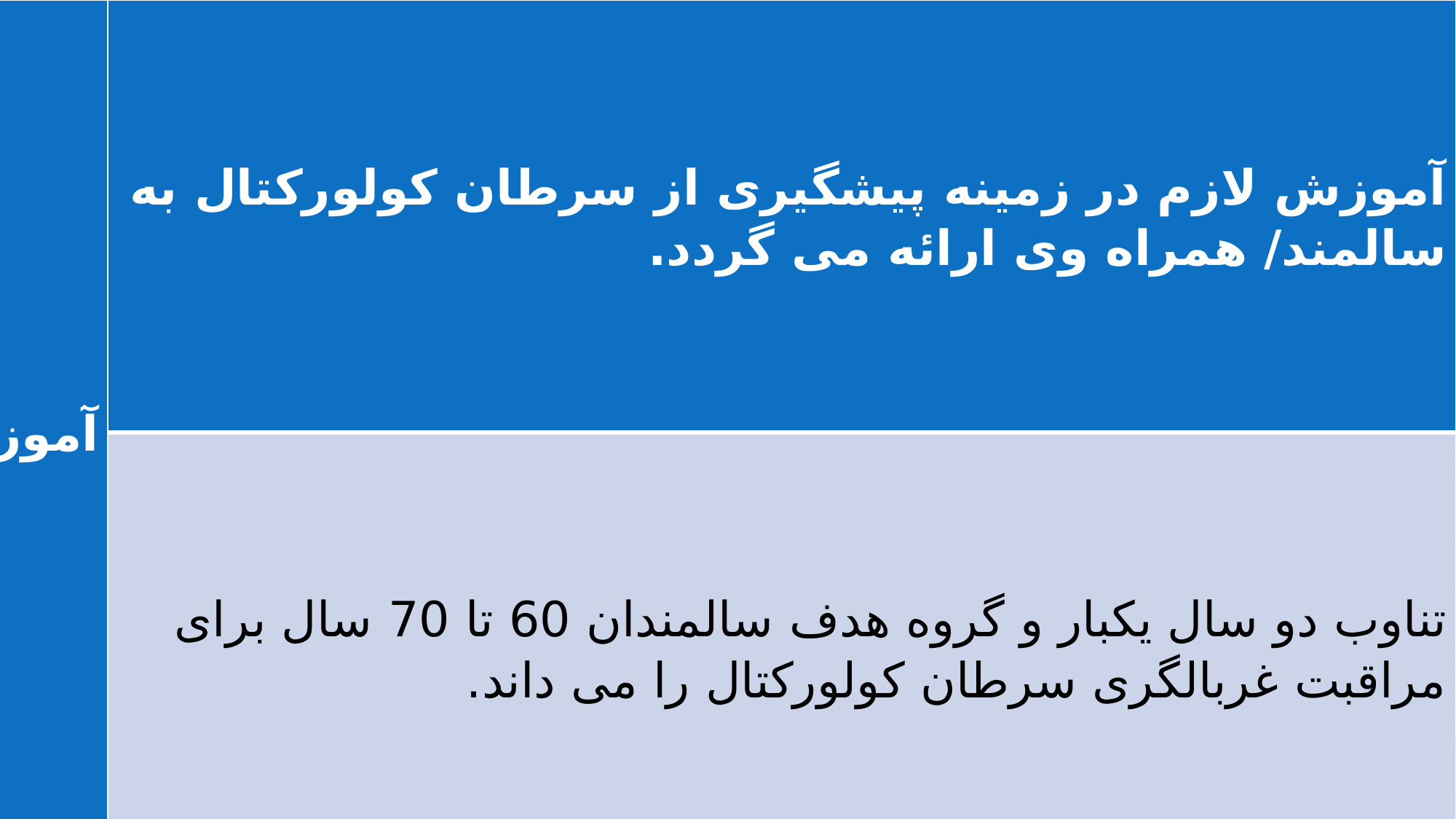

| آموزش | آموزش لازم در زمینه پیشگیری از سرطان کولورکتال به سالمند/ همراه وی ارائه می گردد. |
| --- | --- |
|  | تناوب دو سال یکبار و گروه هدف سالمندان 60 تا 70 سال برای مراقبت غربالگری سرطان کولورکتال را می داند. |